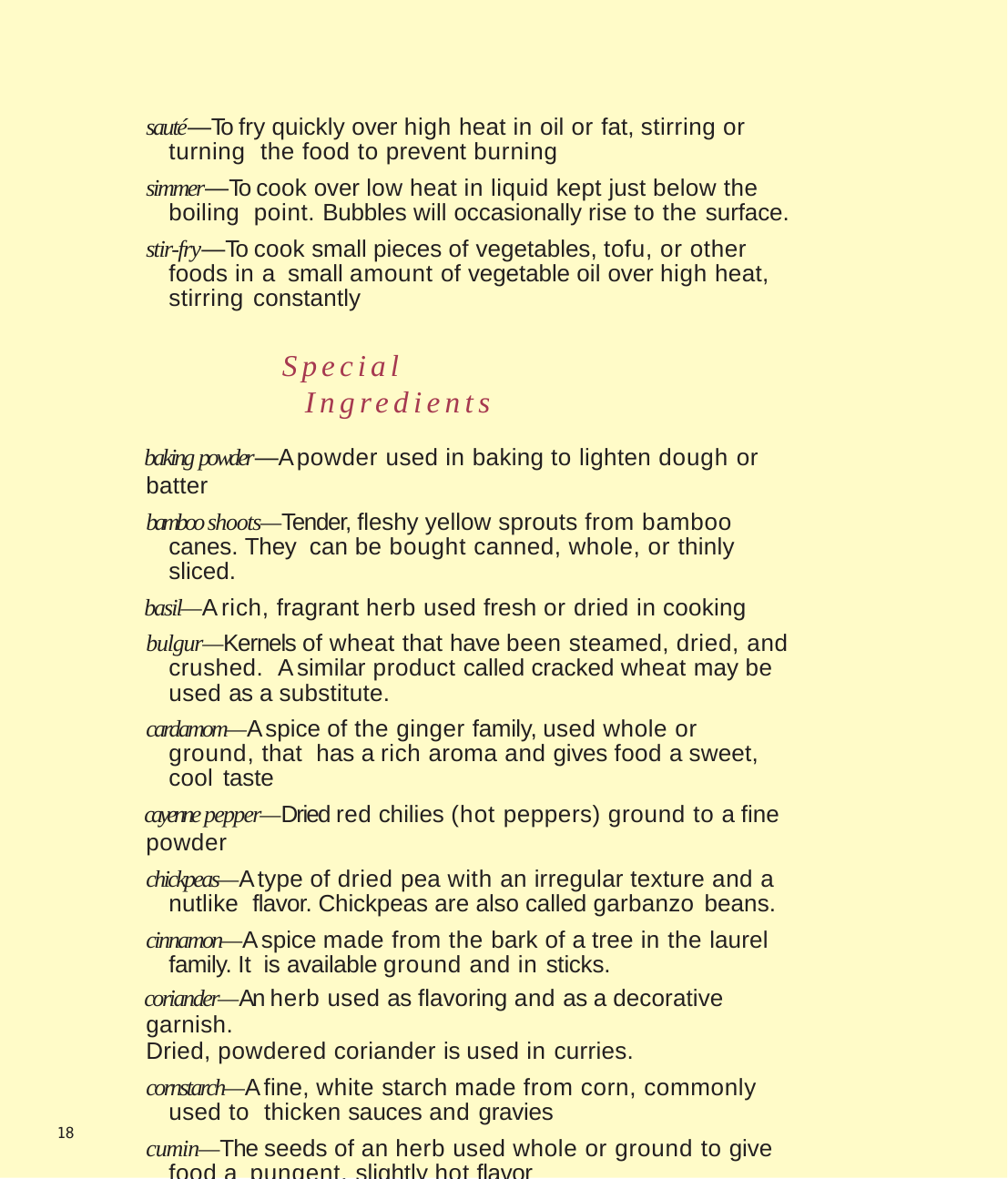

sauté—To fry quickly over high heat in oil or fat, stirring or turning  the food to prevent burning
simmer—To cook over low heat in liquid kept just below the boiling  point. Bubbles will occasionally rise to the surface.
stir-fry—To cook small pieces of vegetables, tofu, or other foods in a  small amount of vegetable oil over high heat, stirring constantly

Special	Ingredients
baking powder—A powder used in baking to lighten dough or batter
bamboo shoots—Tender, fleshy yellow sprouts from bamboo canes. They  can be bought canned, whole, or thinly sliced.
basil—A rich, fragrant herb used fresh or dried in cooking
bulgur—Kernels of wheat that have been steamed, dried, and crushed.  A similar product called cracked wheat may be used as a substitute.
cardamom—A spice of the ginger family, used whole or ground, that  has a rich aroma and gives food a sweet, cool taste
cayenne pepper—Dried red chilies (hot peppers) ground to a fine powder
chickpeas—A type of dried pea with an irregular texture and a nutlike  flavor. Chickpeas are also called garbanzo beans.
cinnamon—A spice made from the bark of a tree in the laurel family. It  is available ground and in sticks.
coriander—An herb used as flavoring and as a decorative garnish.
Dried, powdered coriander is used in curries.
cornstarch—A fine, white starch made from corn, commonly used to  thicken sauces and gravies
cumin—The seeds of an herb used whole or ground to give food a  pungent, slightly hot flavor
curry powder—A combination of several ground spices, often including  cumin and turmeric
feta cheese—A crumbly white cheese made from goat’s milk
18